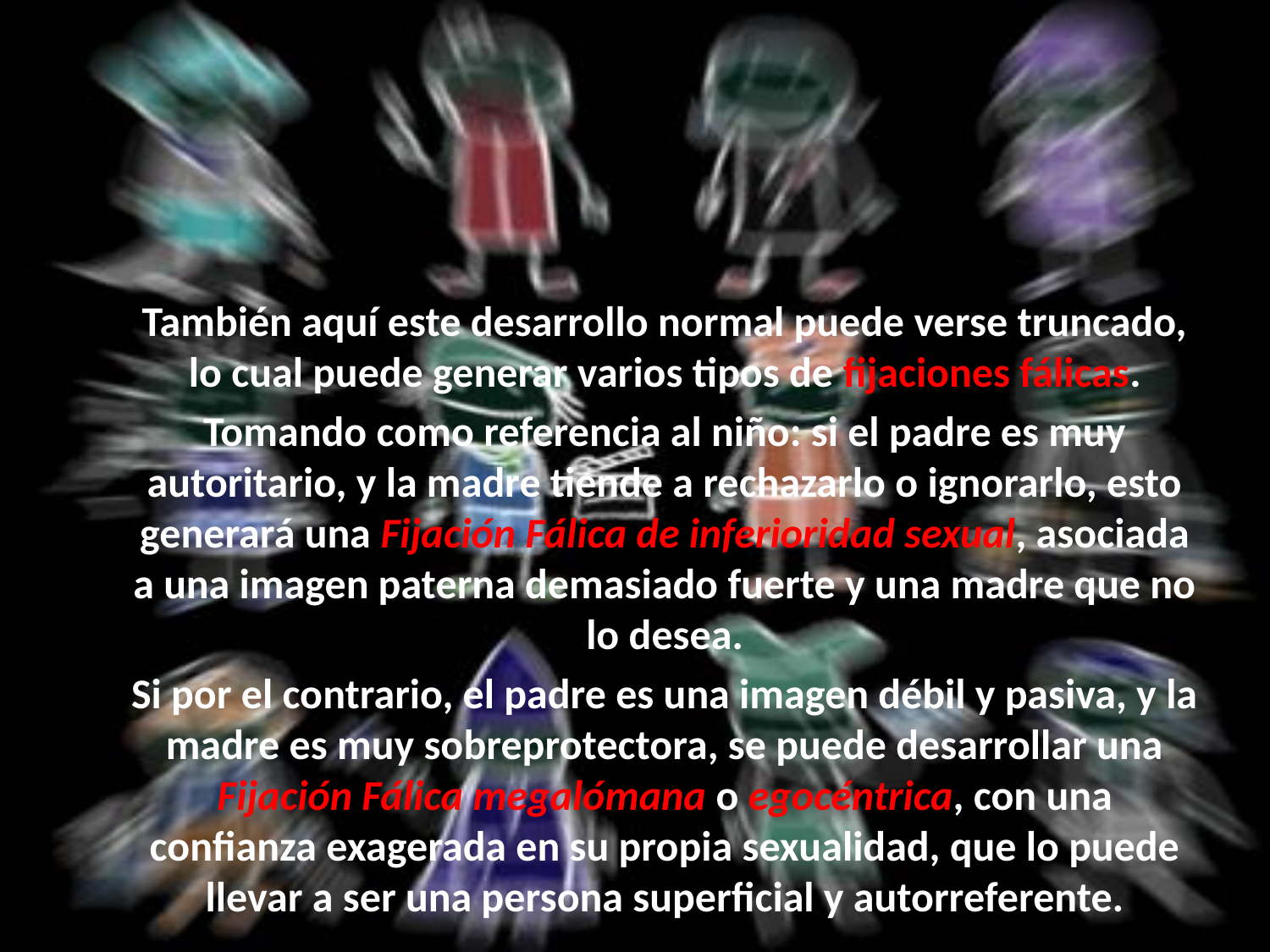

También aquí este desarrollo normal puede verse truncado, lo cual puede generar varios tipos de fijaciones fálicas.
	Tomando como referencia al niño: si el padre es muy autoritario, y la madre tiende a rechazarlo o ignorarlo, esto generará una Fijación Fálica de inferioridad sexual, asociada a una imagen paterna demasiado fuerte y una madre que no lo desea.
	Si por el contrario, el padre es una imagen débil y pasiva, y la madre es muy sobreprotectora, se puede desarrollar una Fijación Fálica megalómana o egocéntrica, con una confianza exagerada en su propia sexualidad, que lo puede llevar a ser una persona superficial y autorreferente.